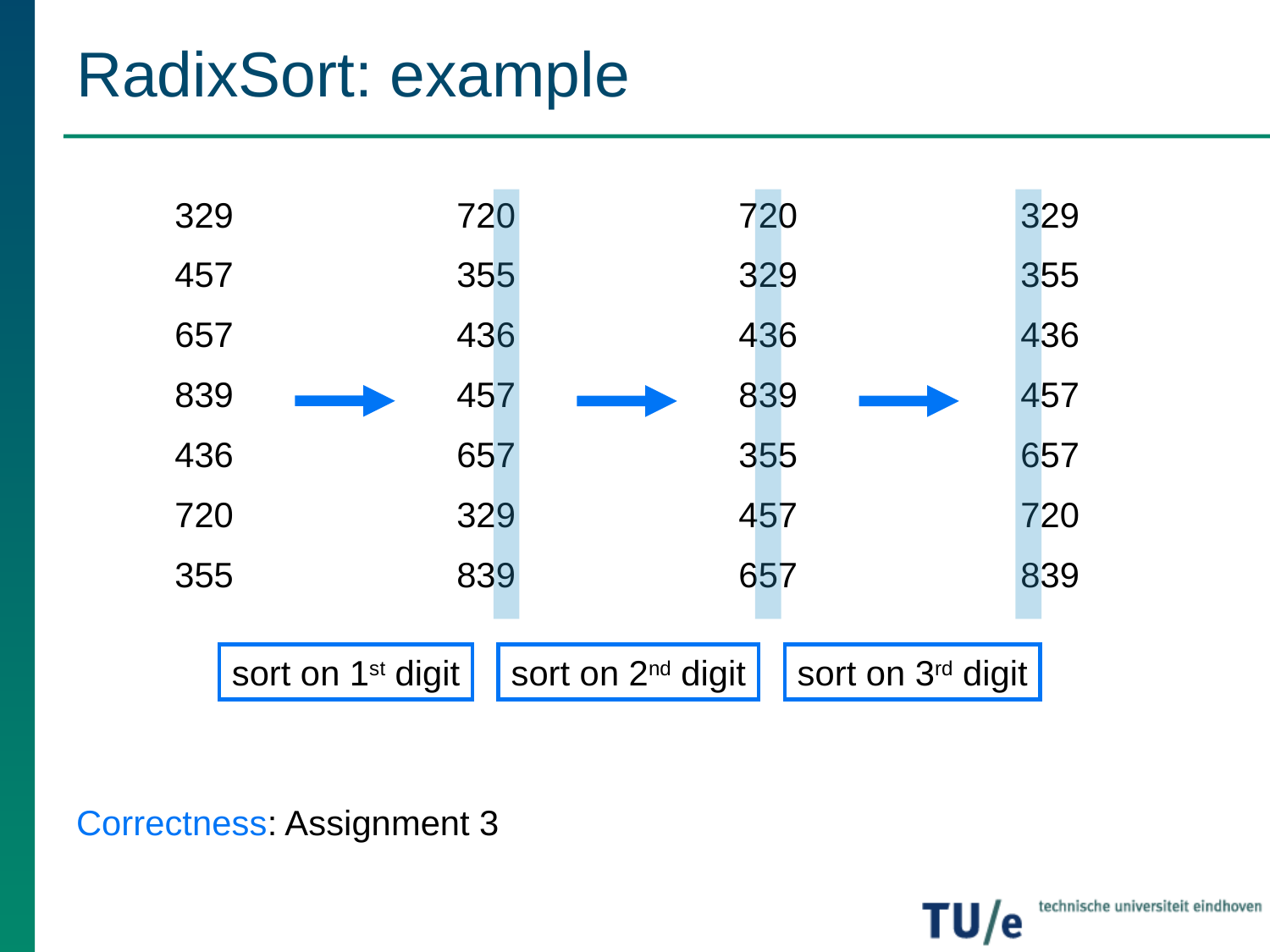

# RadixSort: example
329
457
657
839
436
720
355
720
355
436
457
657
329
839

720
329
436
839
355
457
657

329
355
436
457
657
720
839

sort on 1st digit
sort on 2nd digit
sort on 3rd digit

Correctness: Assignment 3